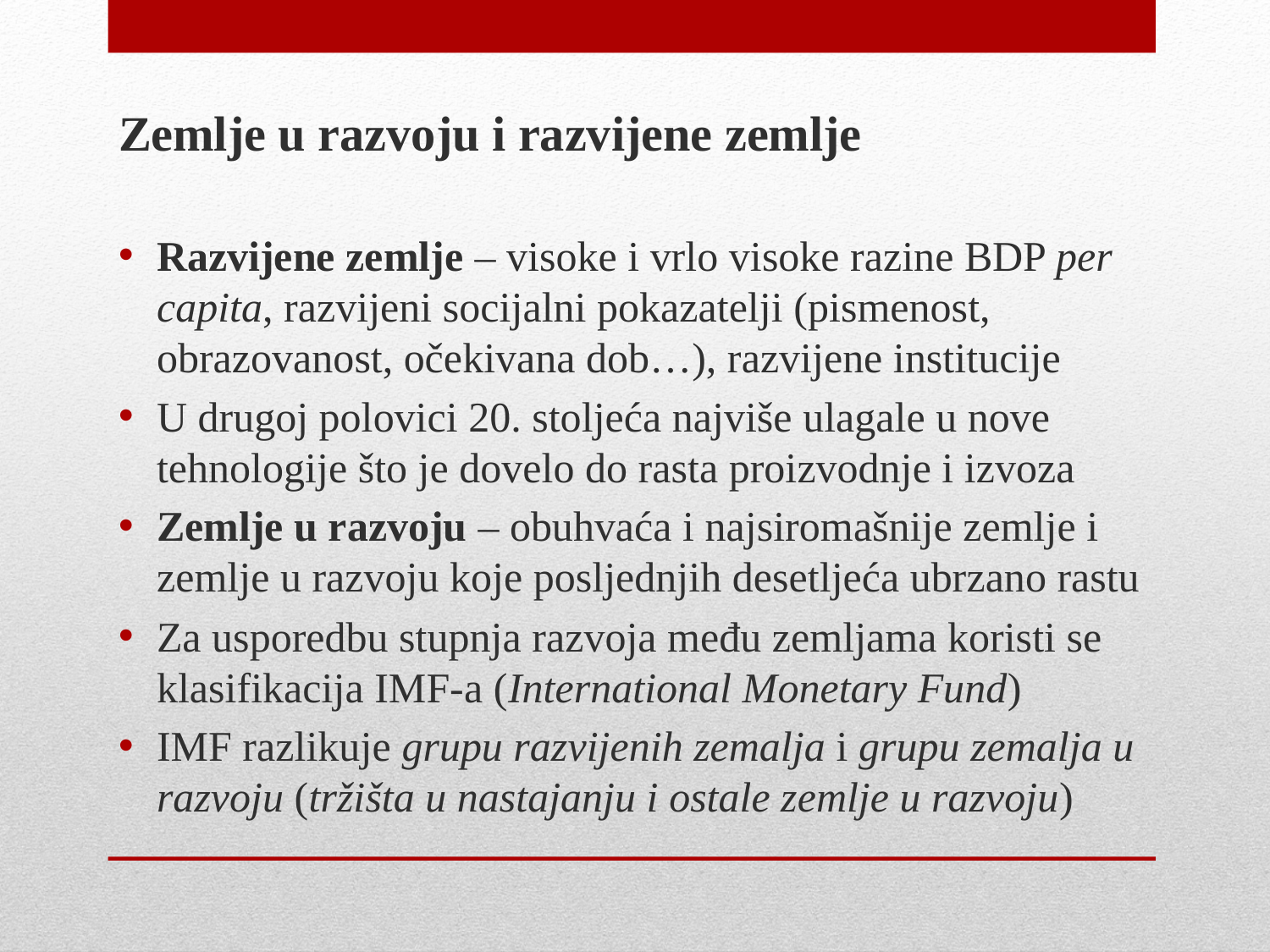

Zemlje u razvoju i razvijene zemlje

Razvijene zemlje – visoke i vrlo visoke razine BDP per capita, razvijeni socijalni pokazatelji (pismenost, obrazovanost, očekivana dob…), razvijene institucije
U drugoj polovici 20. stoljeća najviše ulagale u nove tehnologije što je dovelo do rasta proizvodnje i izvoza
Zemlje u razvoju – obuhvaća i najsiromašnije zemlje i zemlje u razvoju koje posljednjih desetljeća ubrzano rastu
Za usporedbu stupnja razvoja među zemljama koristi se klasifikacija IMF-a (International Monetary Fund)
IMF razlikuje grupu razvijenih zemalja i grupu zemalja u razvoju (tržišta u nastajanju i ostale zemlje u razvoju)